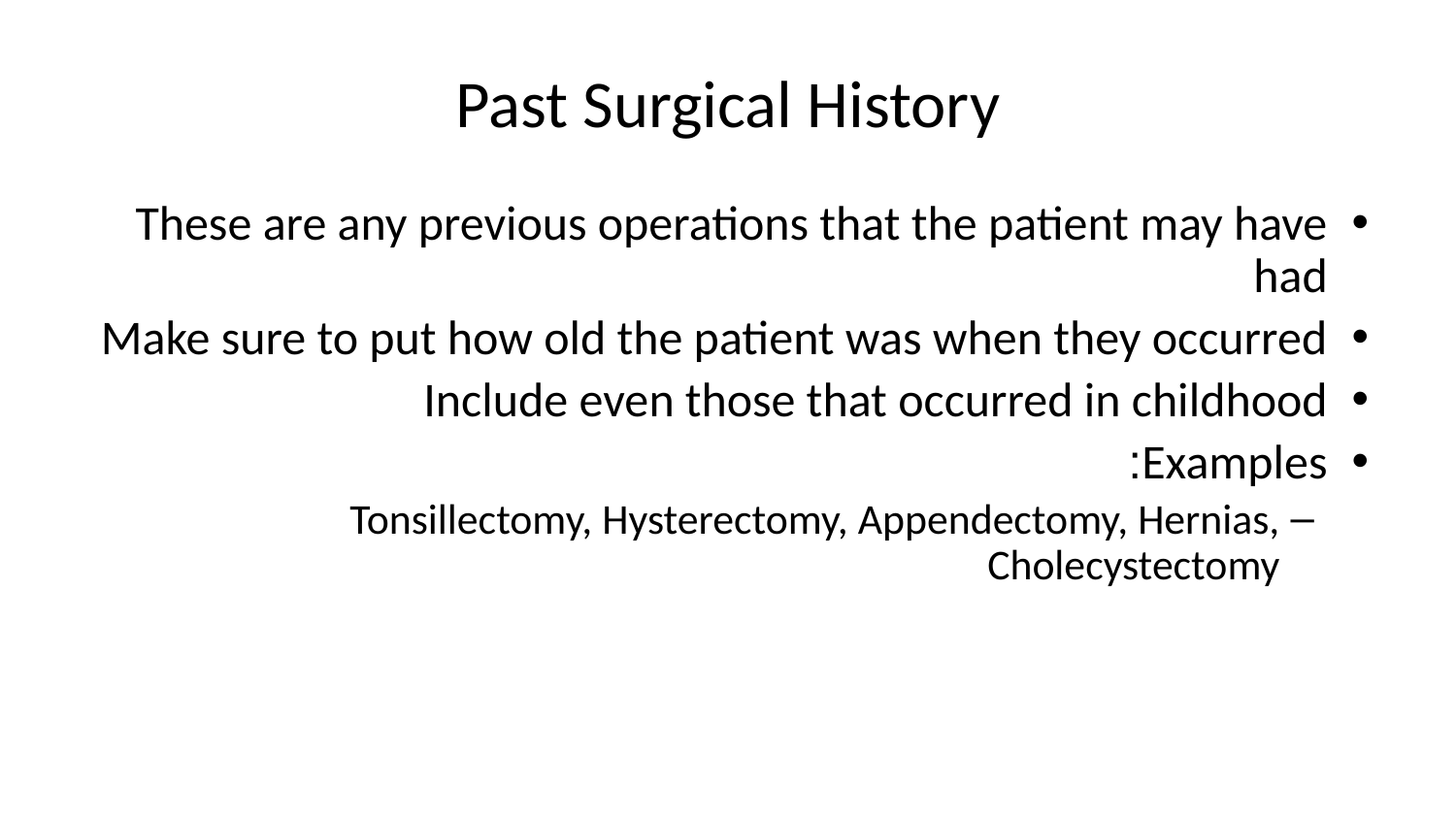

# Past Surgical History
These are any previous operations that the patient may have had
Make sure to put how old the patient was when they occurred
Include even those that occurred in childhood
Examples:
Tonsillectomy, Hysterectomy, Appendectomy, Hernias, Cholecystectomy